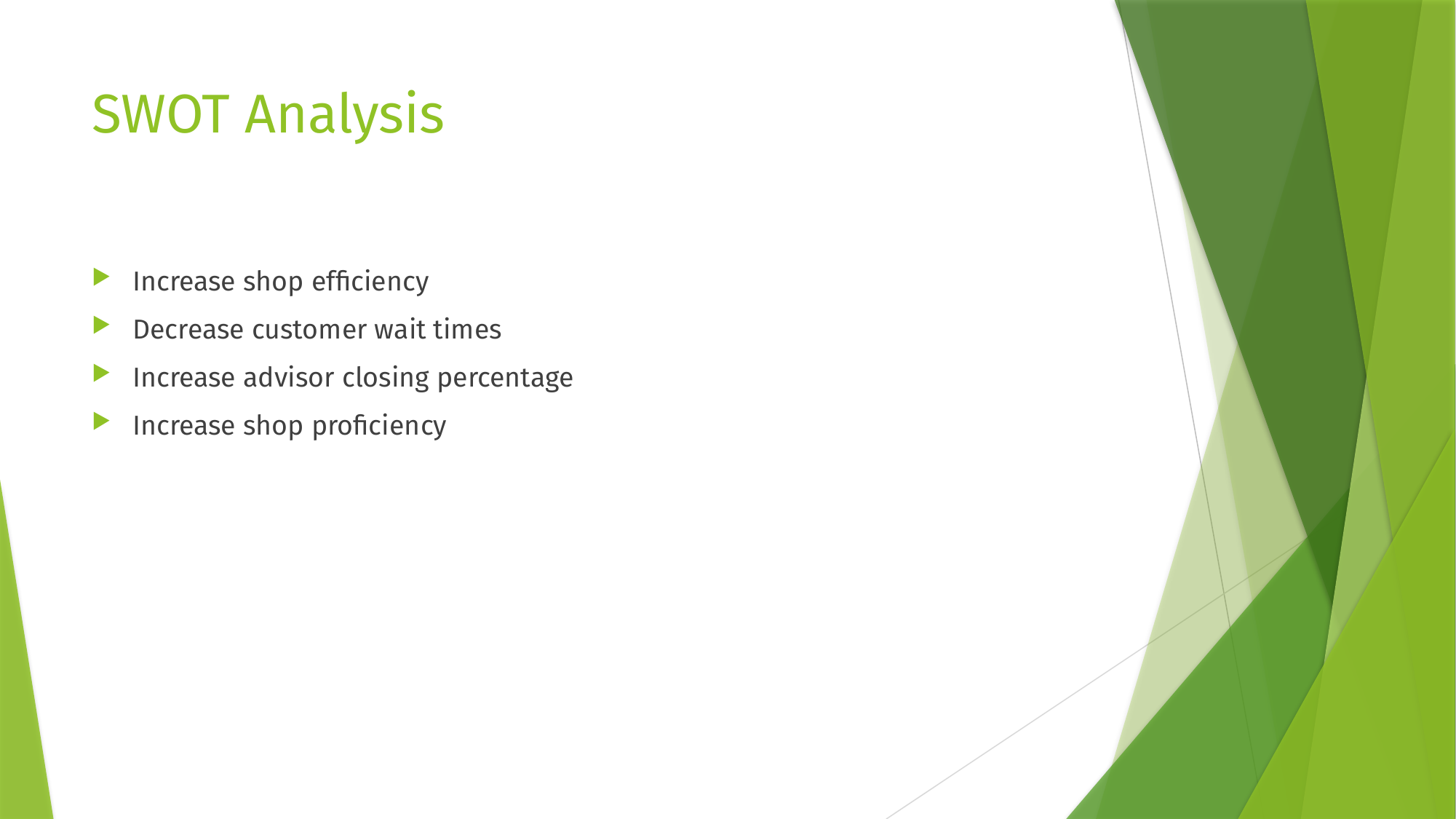

# SWOT Analysis
Increase shop efficiency
Decrease customer wait times
Increase advisor closing percentage
Increase shop proficiency